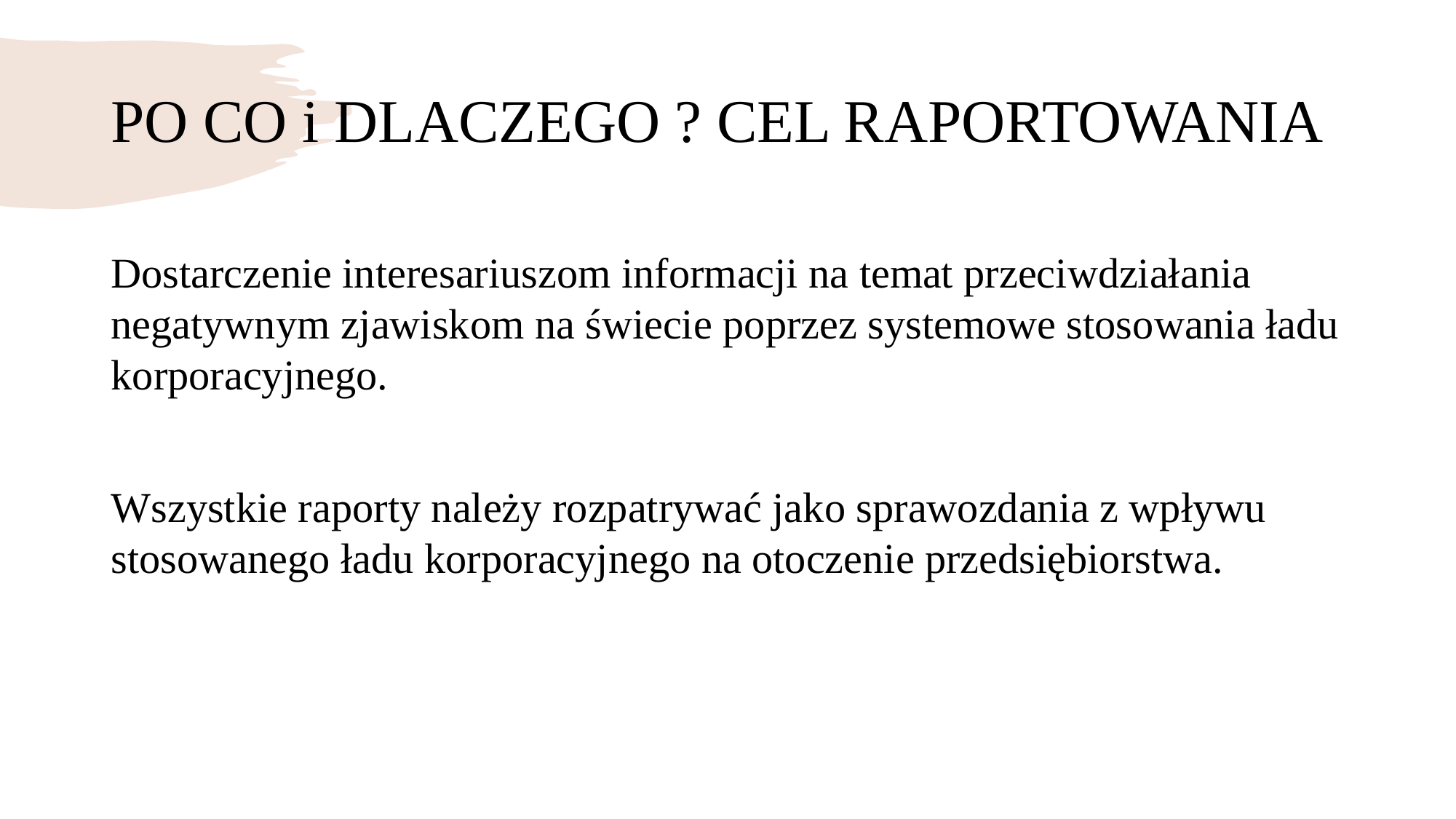

# PO CO i DLACZEGO ? CEL RAPORTOWANIA
Dostarczenie interesariuszom informacji na temat przeciwdziałania negatywnym zjawiskom na świecie poprzez systemowe stosowania ładu korporacyjnego.

Wszystkie raporty należy rozpatrywać jako sprawozdania z wpływu stosowanego ładu korporacyjnego na otoczenie przedsiębiorstwa.